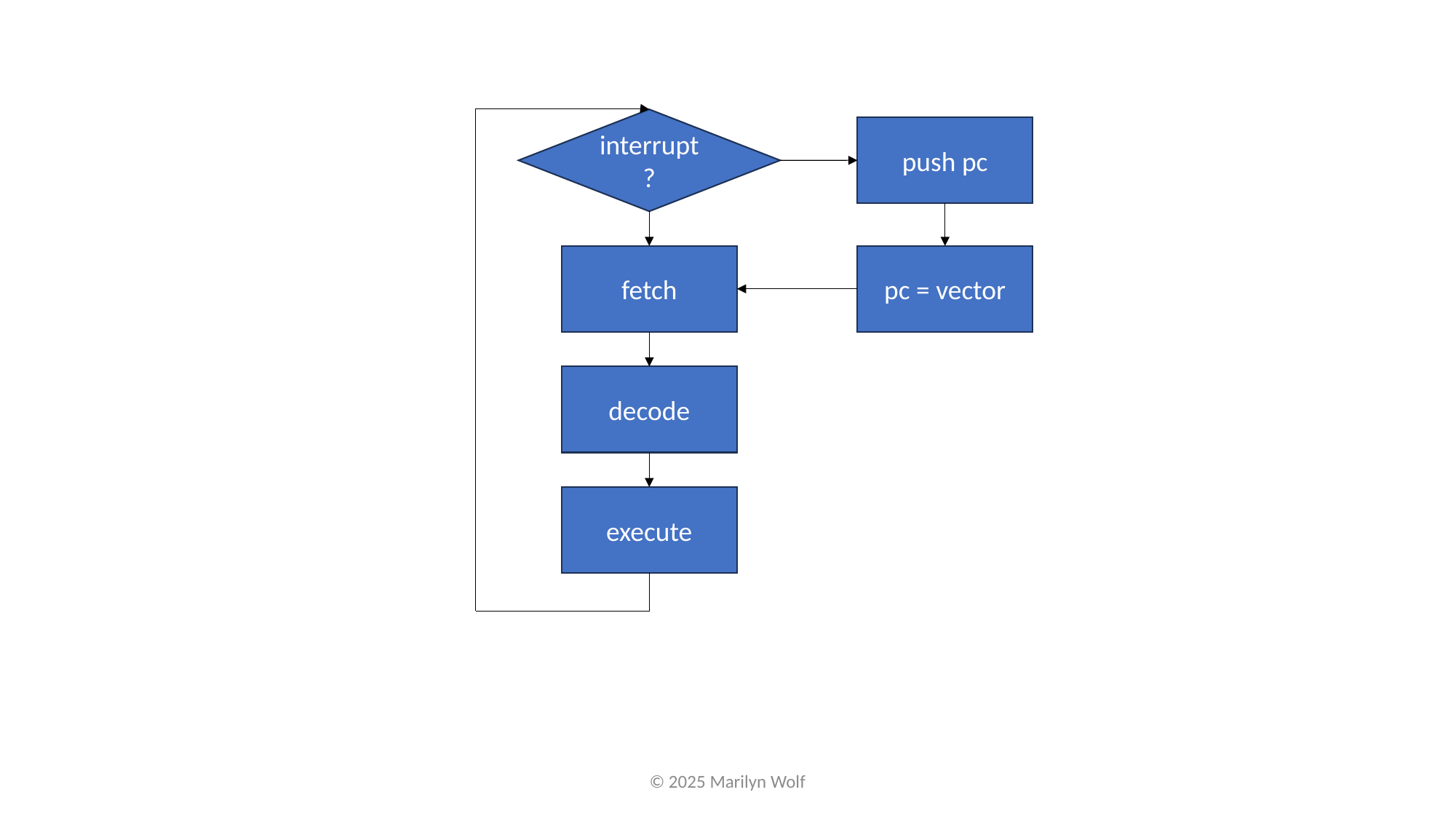

interrupt?
push pc
fetch
pc = vector
decode
execute
© 2025 Marilyn Wolf